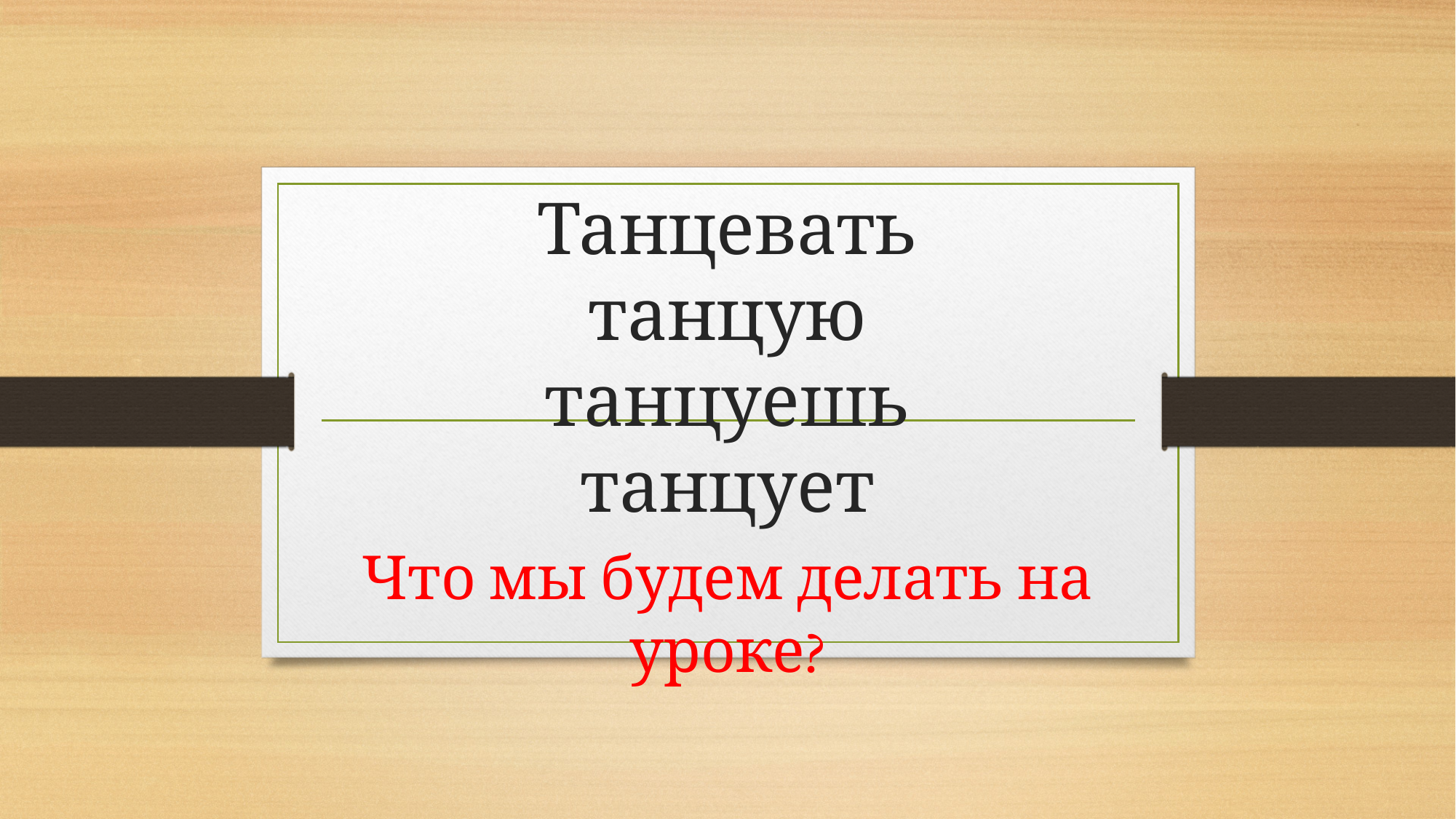

Что мы будем делать на уроке?
# Танцевать танцую танцуешь танцует